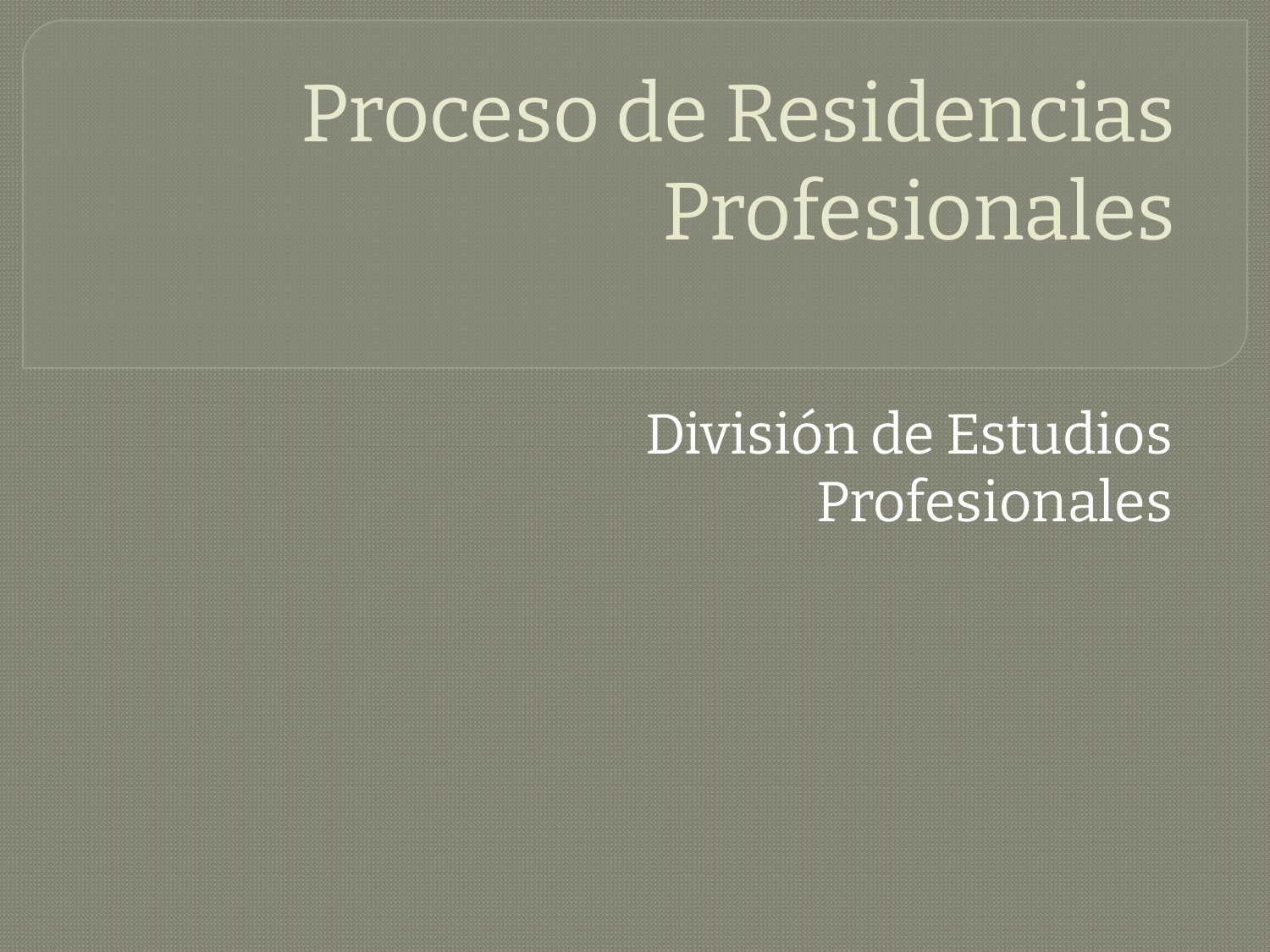

# Proceso de Residencias Profesionales
División de Estudios Profesionales